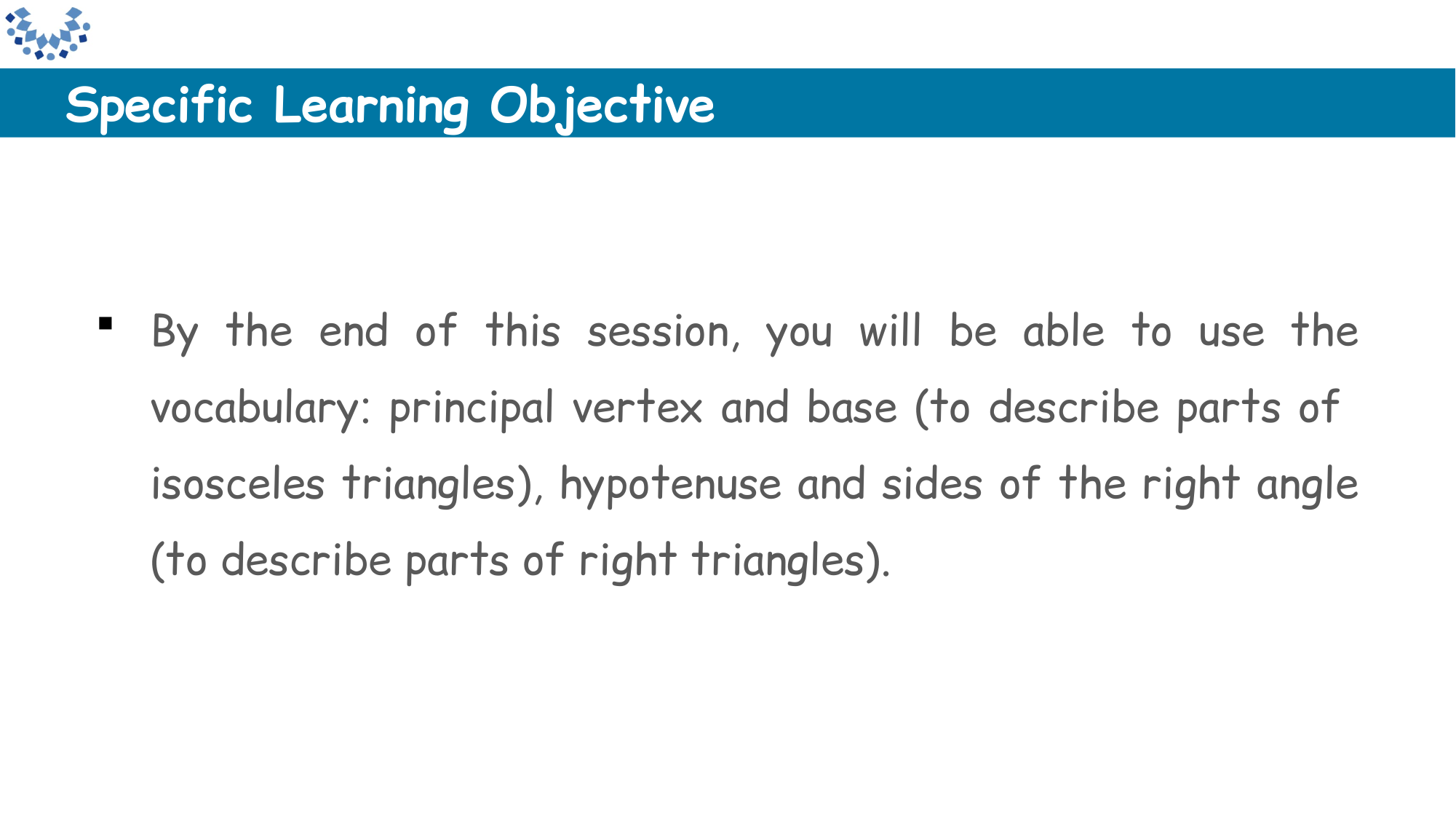

Specific Learning Objective
By the end of this session, you will be able to use the vocabulary: principal vertex and base (to describe parts of  isosceles triangles), hypotenuse and sides of the right angle (to describe parts of right triangles).